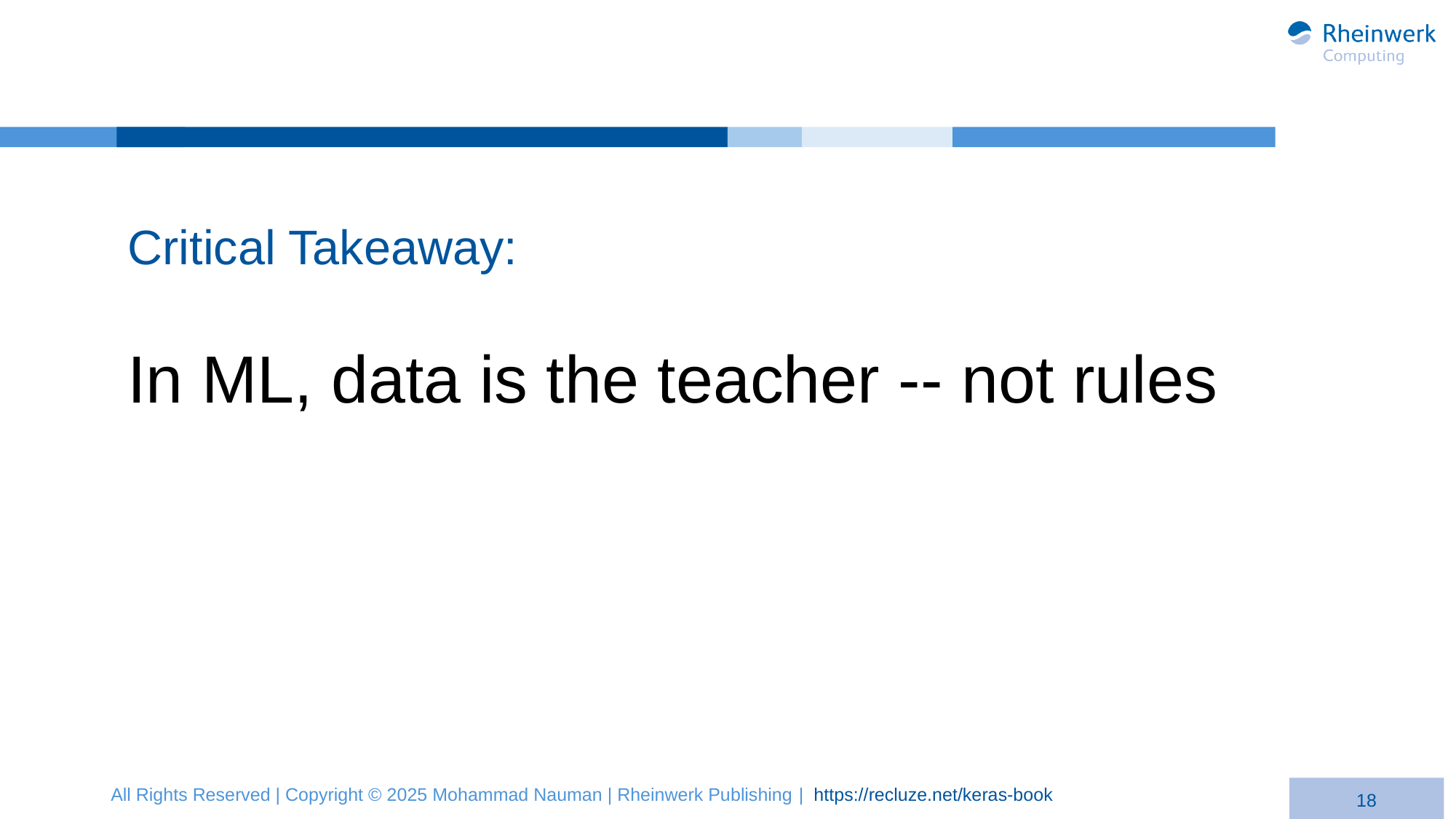

Critical Takeaway:
# In ML, data is the teacher -- not rules